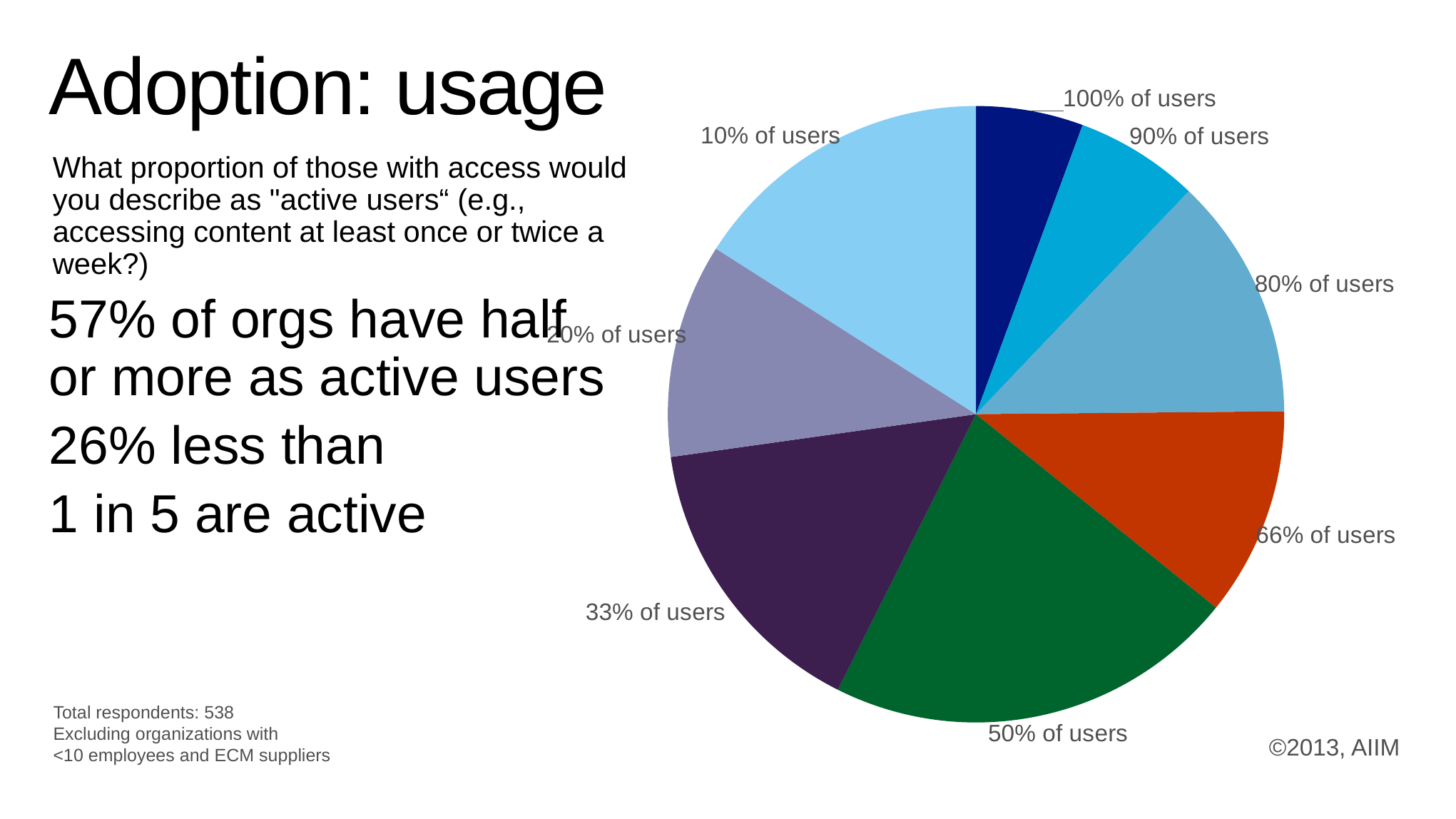

# Adoption: usage

### Chart

| Category |  |
|---|---|
| 100% of users | 0.0562130177514793 |
| 90% of users | 0.0650887573964497 |
| 80% of users | 0.127218934911243 |
| 66% of users | 0.109467455621302 |
| 50% of users | 0.215976331360947 |
| 33% of users | 0.153846153846154 |
| 20% of users | 0.112426035502959 |
| 10% of users | 0.159763313609468 |
What proportion of those with access would you describe as "active users“ (e.g., accessing content at least once or twice a week?)
57% of orgs have half
or more as active users
26% less than
1 in 5 are active
Total respondents: 538
Excluding organizations with
<10 employees and ECM suppliers
©2013, AIIM